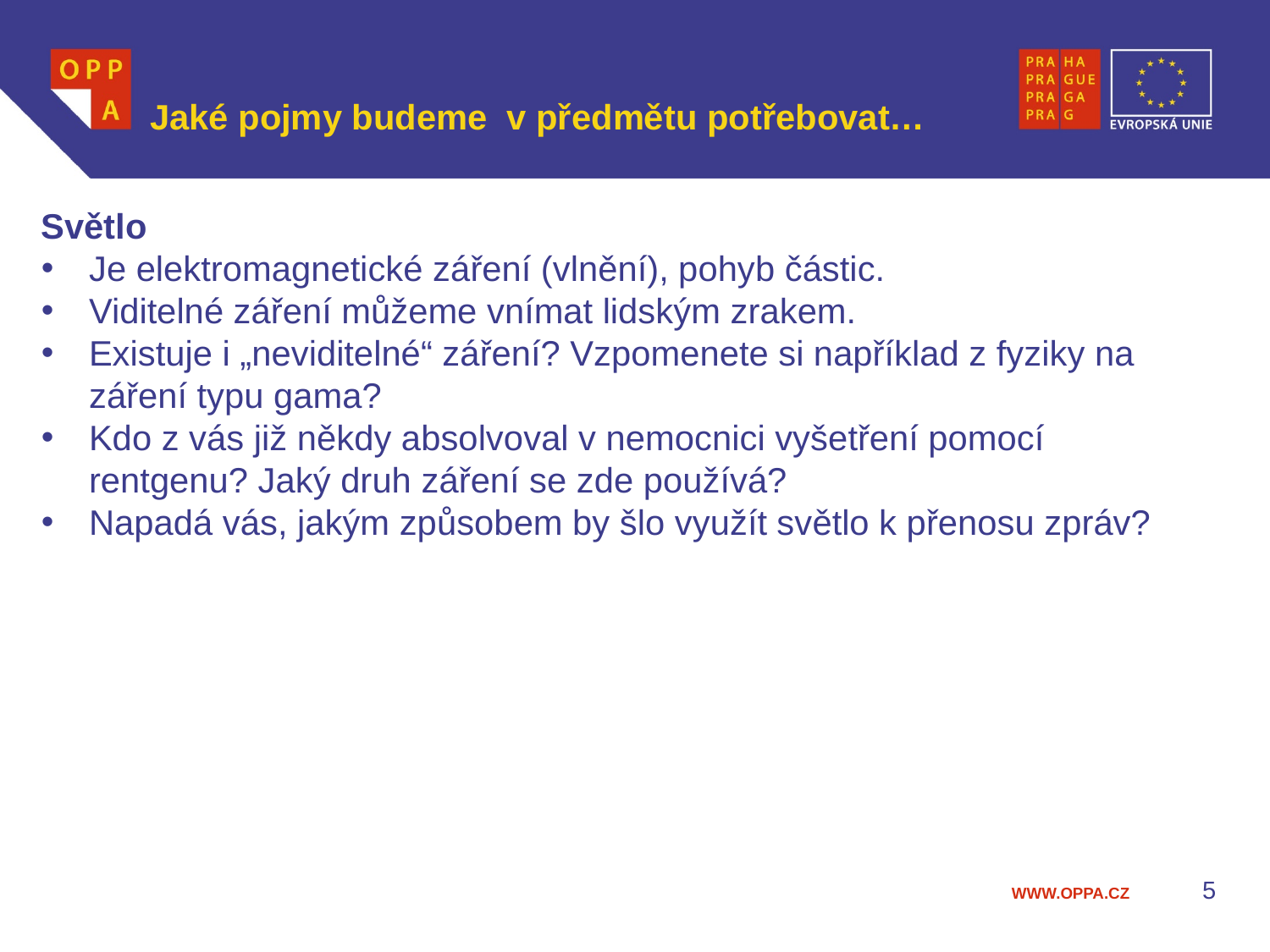

# Jaké pojmy budeme  v předmětu potřebovat…
Světlo
Je elektromagnetické záření (vlnění), pohyb částic.
Viditelné záření můžeme vnímat lidským zrakem.
Existuje i „neviditelné“ záření? Vzpomenete si například z fyziky na záření typu gama?
Kdo z vás již někdy absolvoval v nemocnici vyšetření pomocí rentgenu? Jaký druh záření se zde používá?
Napadá vás, jakým způsobem by šlo využít světlo k přenosu zpráv?
5